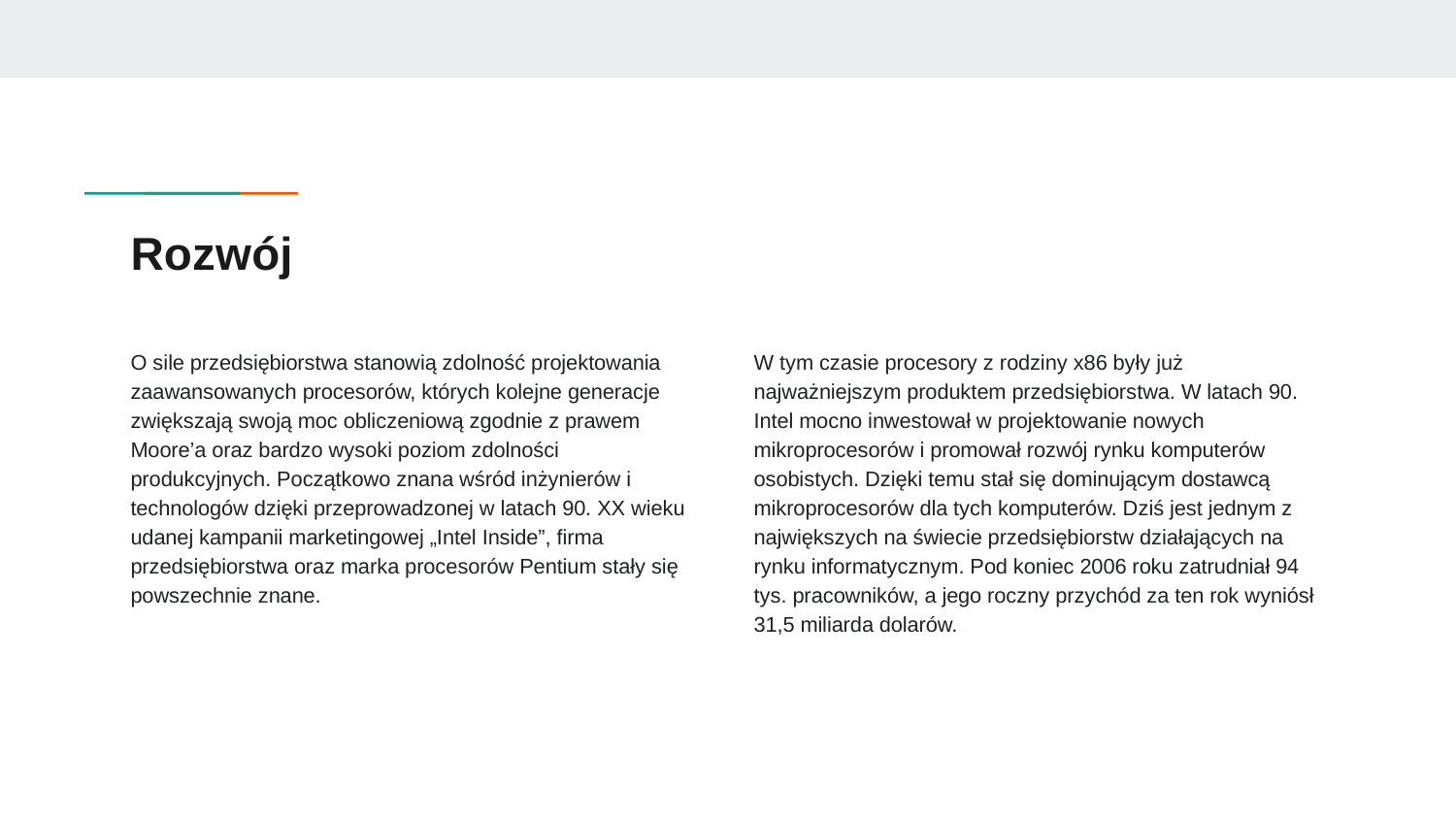

# Rozwój

O sile przedsiębiorstwa stanowią zdolność projektowania zaawansowanych procesorów, których kolejne generacje zwiększają swoją moc obliczeniową zgodnie z prawem Moore’a oraz bardzo wysoki poziom zdolności produkcyjnych. Początkowo znana wśród inżynierów i technologów dzięki przeprowadzonej w latach 90. XX wieku udanej kampanii marketingowej „Intel Inside”, firma przedsiębiorstwa oraz marka procesorów Pentium stały się powszechnie znane.
W tym czasie procesory z rodziny x86 były już najważniejszym produktem przedsiębiorstwa. W latach 90. Intel mocno inwestował w projektowanie nowych mikroprocesorów i promował rozwój rynku komputerów osobistych. Dzięki temu stał się dominującym dostawcą mikroprocesorów dla tych komputerów. Dziś jest jednym z największych na świecie przedsiębiorstw działających na rynku informatycznym. Pod koniec 2006 roku zatrudniał 94 tys. pracowników, a jego roczny przychód za ten rok wyniósł 31,5 miliarda dolarów.